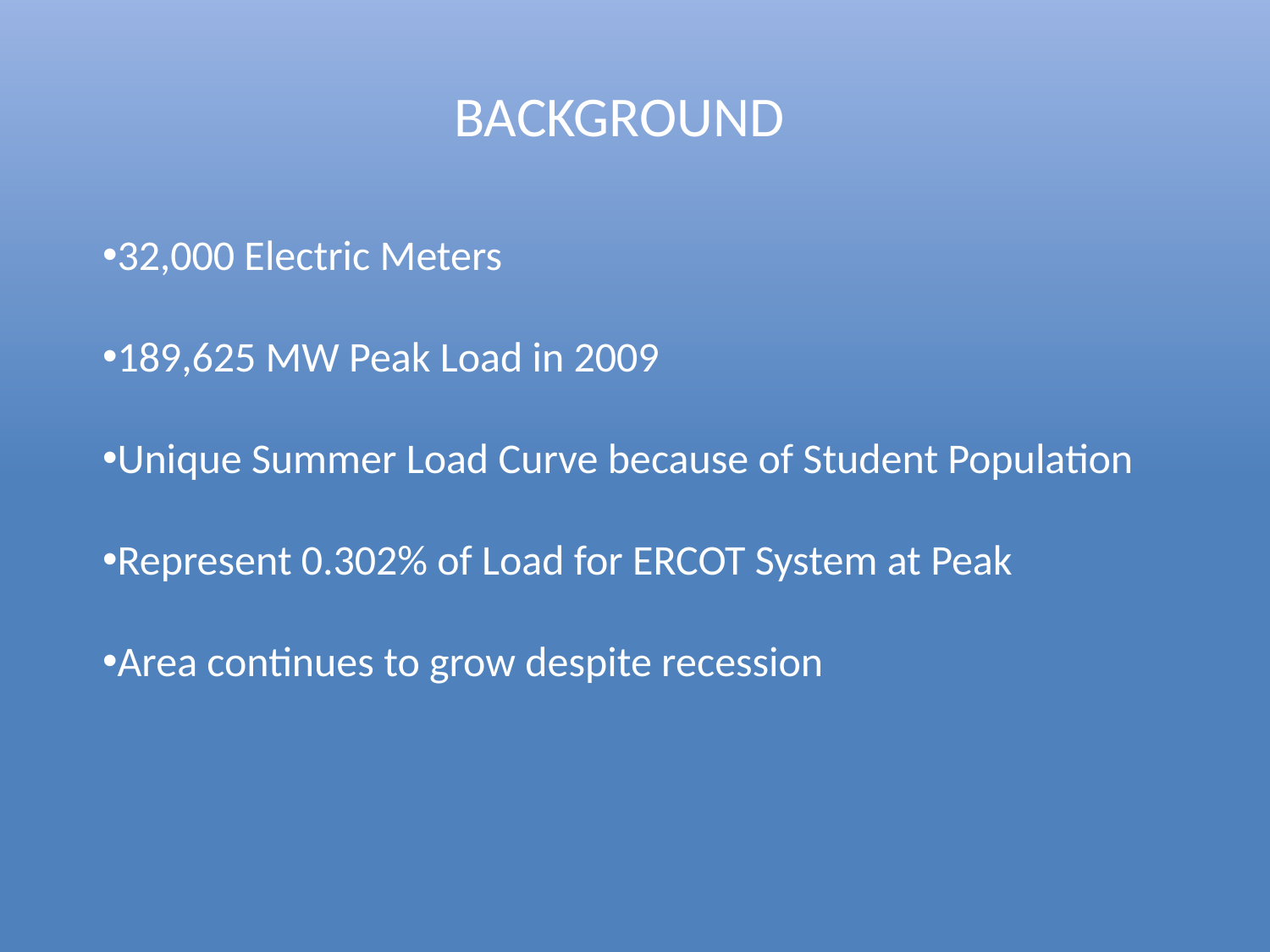

BACKGROUND
32,000 Electric Meters

189,625 MW Peak Load in 2009

Unique Summer Load Curve because of Student Population

Represent 0.302% of Load for ERCOT System at Peak

Area continues to grow despite recession